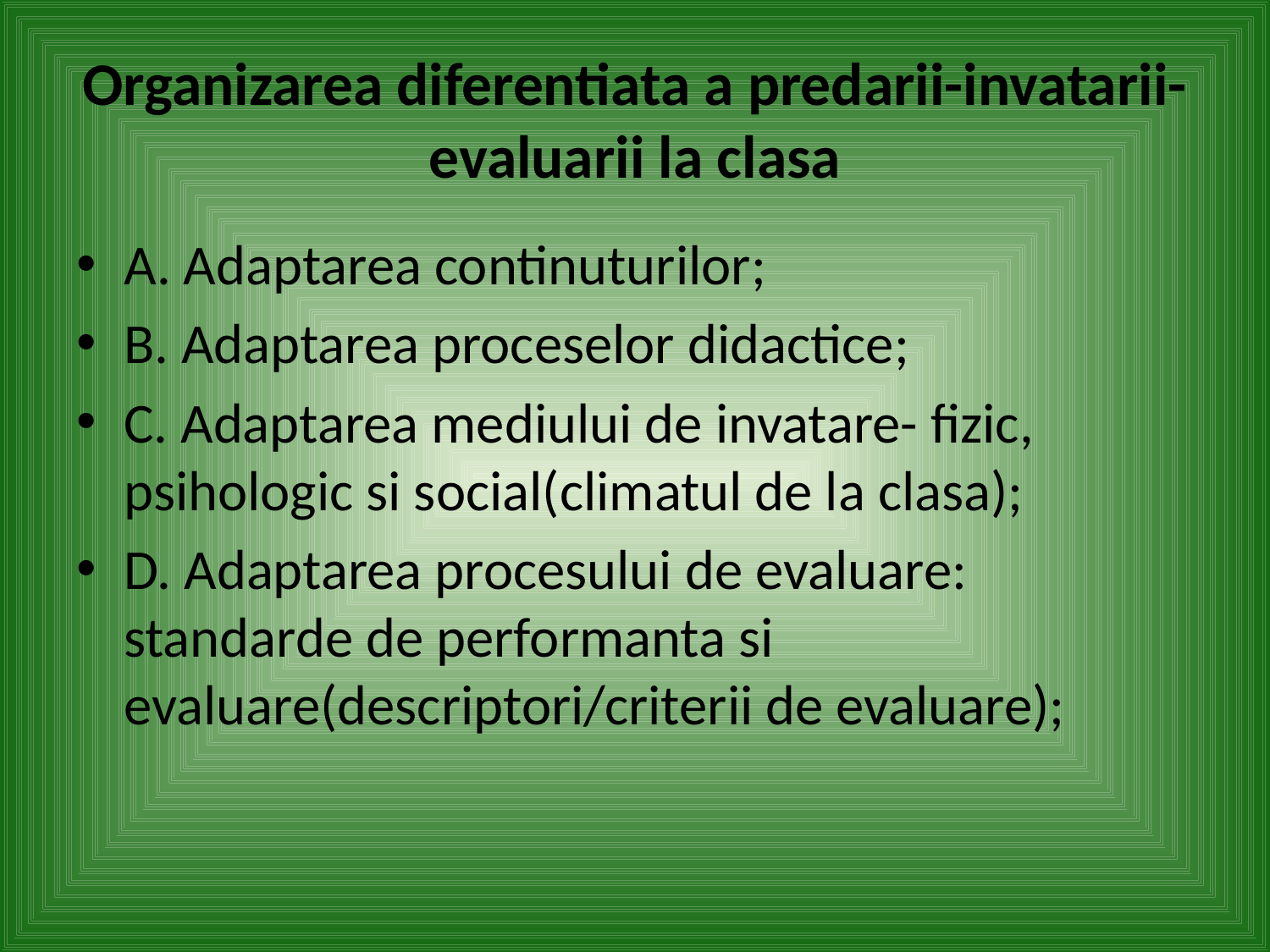

# Organizarea diferentiata a predarii-invatarii-evaluarii la clasa
A. Adaptarea continuturilor;
B. Adaptarea proceselor didactice;
C. Adaptarea mediului de invatare- fizic, psihologic si social(climatul de la clasa);
D. Adaptarea procesului de evaluare: standarde de performanta si evaluare(descriptori/criterii de evaluare);